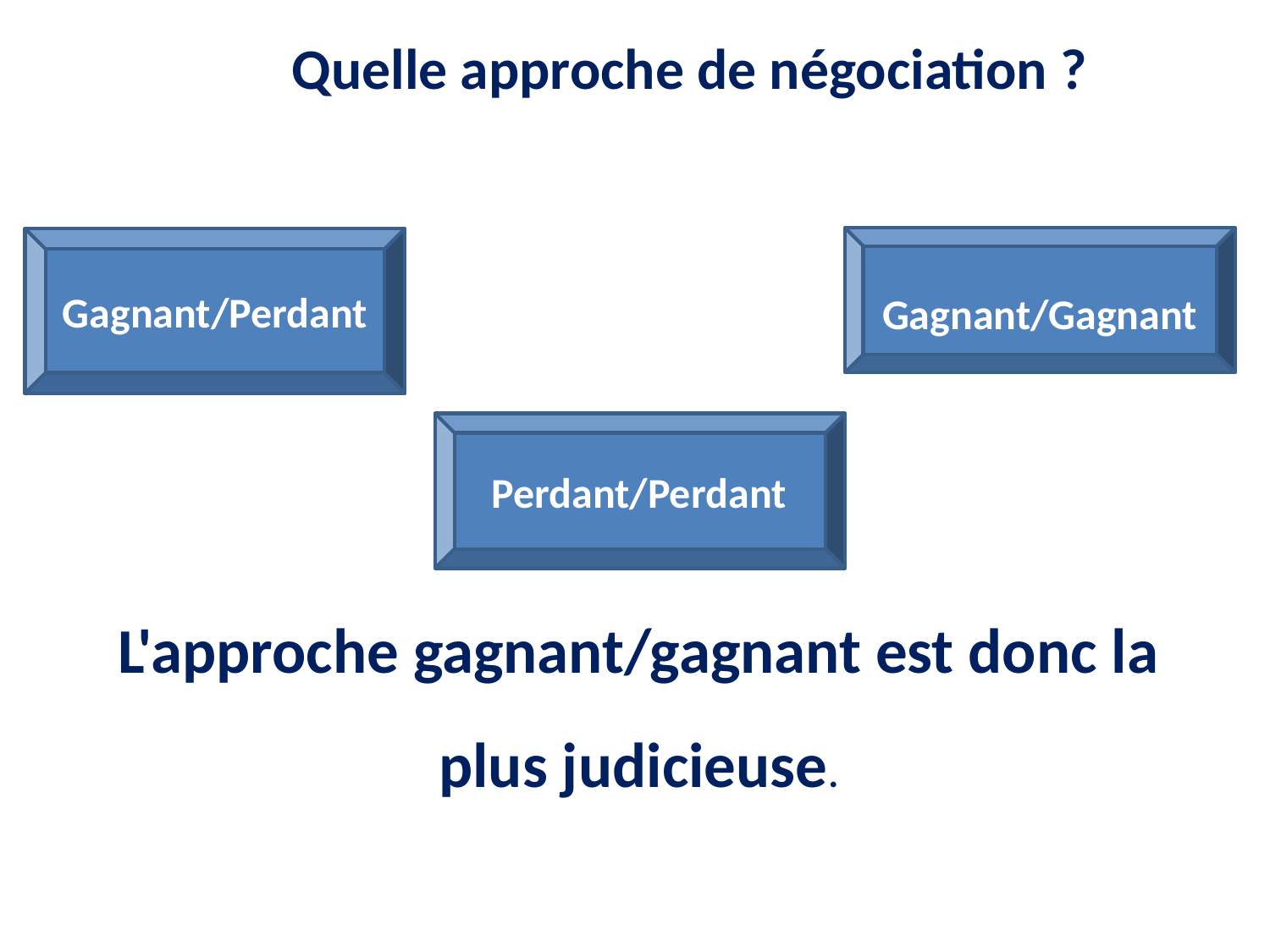

# Quelle approche de négociation ?

L'approche gagnant/gagnant est donc la plus judicieuse.

Gagnant/Gagnant
Gagnant/Perdant
 Perdant/Perdant